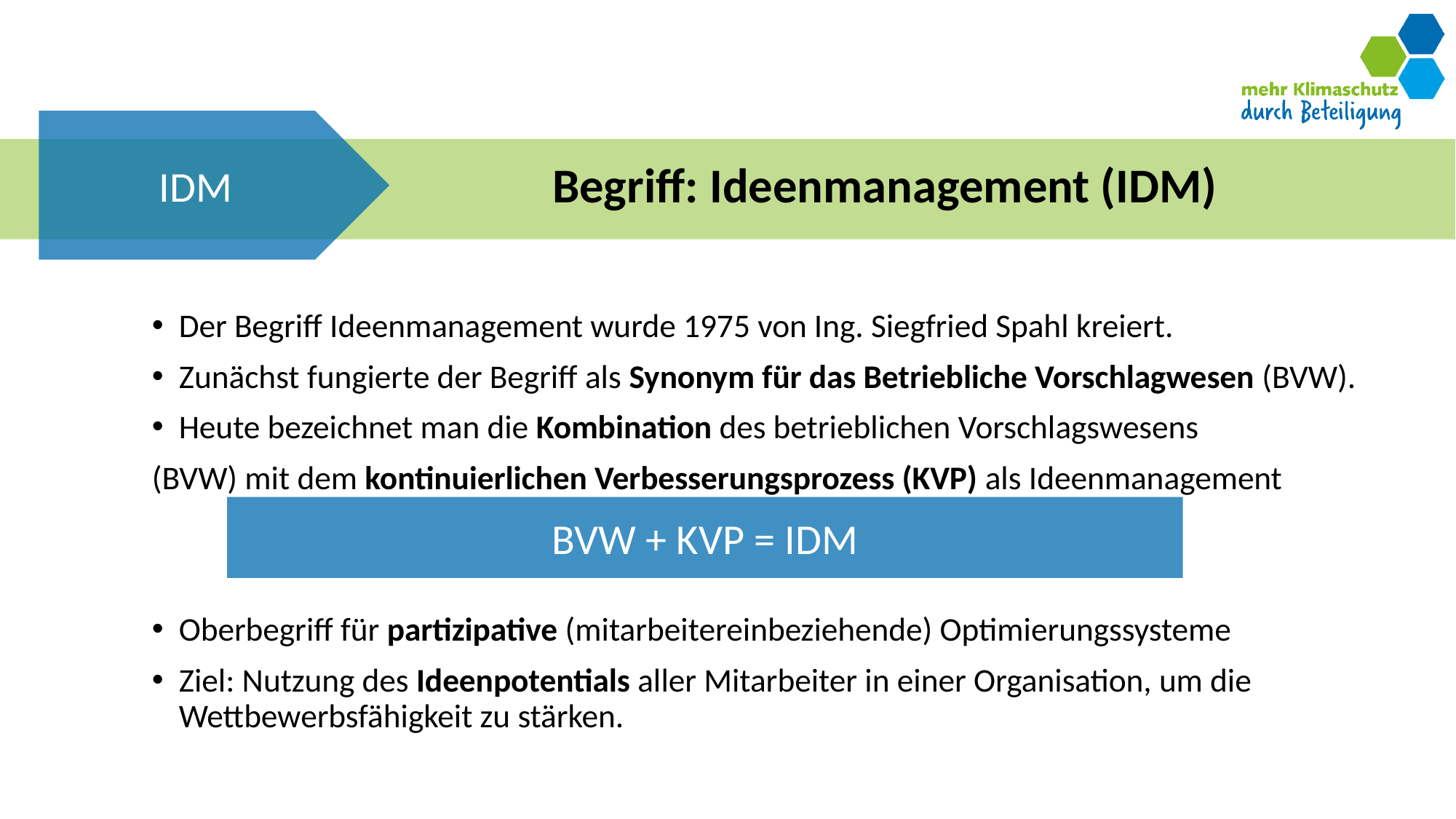

IDM
# Begriff: Ideenmanagement (IDM)
Der Begriff Ideenmanagement wurde 1975 von Ing. Siegfried Spahl kreiert.
Zunächst fungierte der Begriff als Synonym für das Betriebliche Vorschlagwesen (BVW).
Heute bezeichnet man die Kombination des betrieblichen Vorschlagswesens
(BVW) mit dem kontinuierlichen Verbesserungsprozess (KVP) als Ideenmanagement

Oberbegriff für partizipative (mitarbeitereinbeziehende) Optimierungssysteme
Ziel: Nutzung des Ideenpotentials aller Mitarbeiter in einer Organisation, um die Wettbewerbsfähigkeit zu stärken.

BVW + KVP = IDM